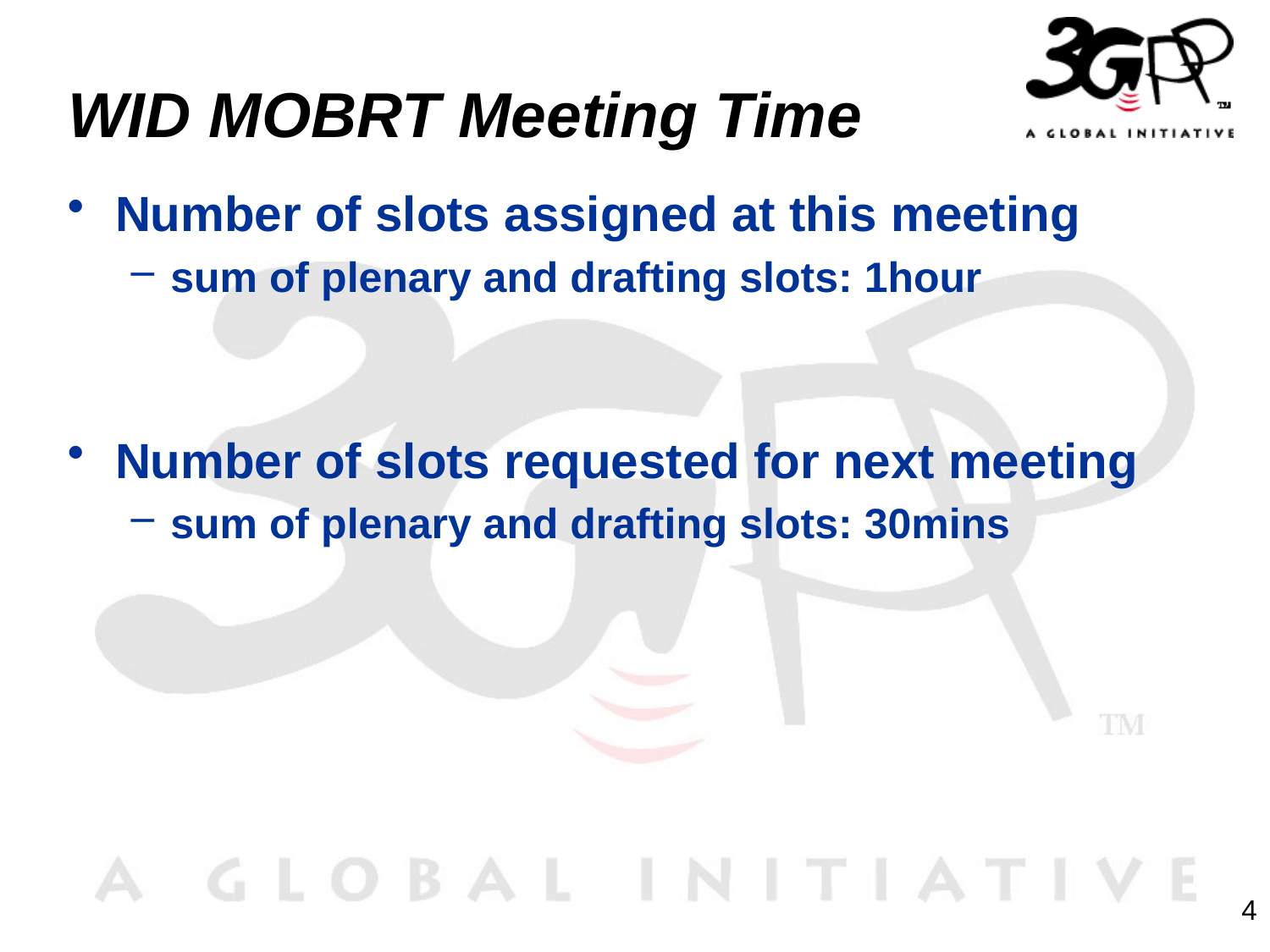

# WID MOBRT Meeting Time
Number of slots assigned at this meeting
sum of plenary and drafting slots: 1hour

Number of slots requested for next meeting
sum of plenary and drafting slots: 30mins

4